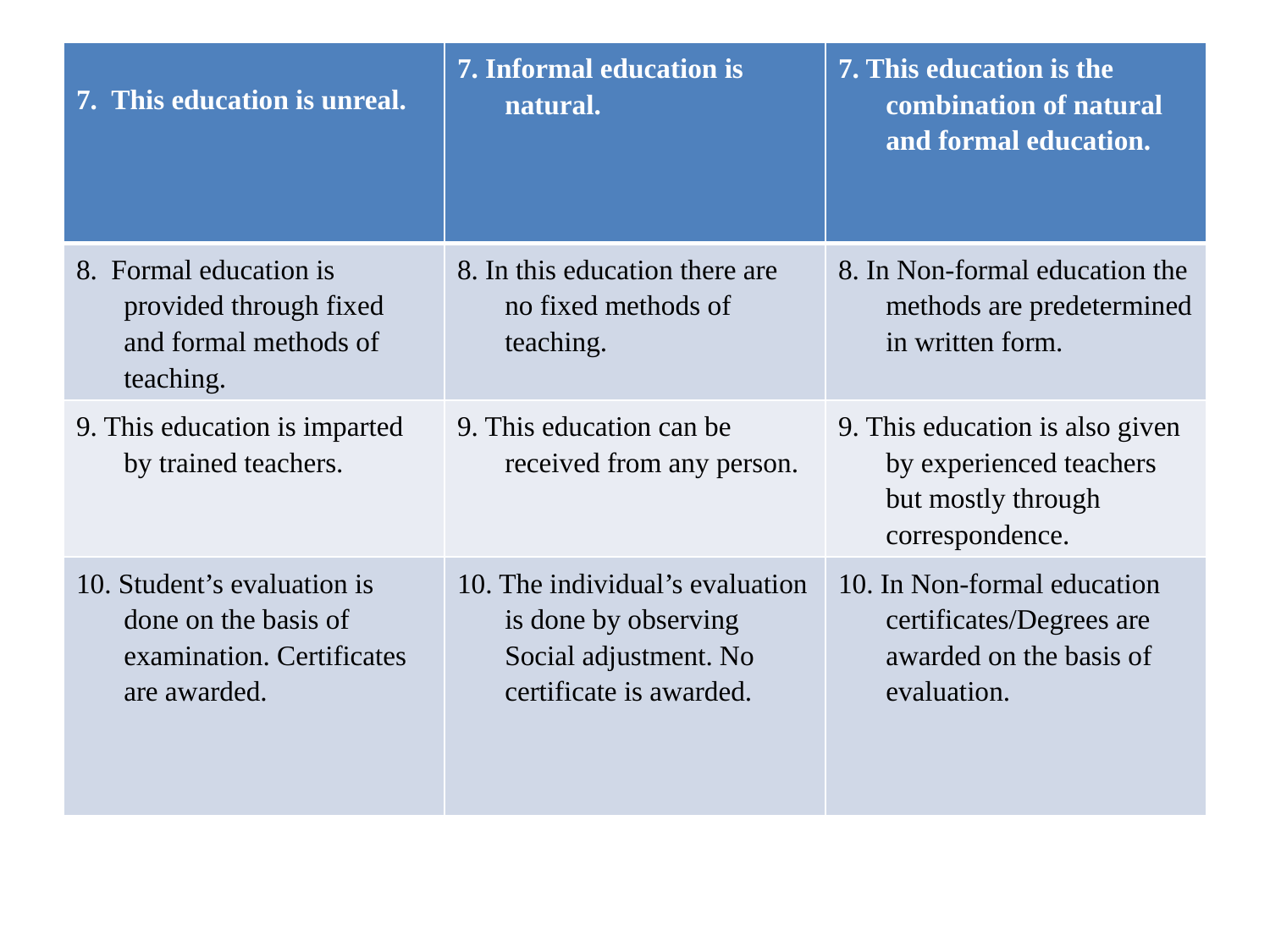

#
| 7.  This education is unreal. | 7. Informal education is natural. | 7. This education is the combination of natural and formal education. |
| --- | --- | --- |
| 8. Formal education is provided through fixed and formal methods of teaching. | 8. In this education there are no fixed methods of teaching. | 8. In Non-formal education the methods are predetermined in written form. |
| 9. This education is imparted by trained teachers. | 9. This education can be received from any person. | 9. This education is also given by experienced teachers but mostly through correspondence. |
| 10. Student’s evaluation is done on the basis of examination. Certificates are awarded. | 10. The individual’s evaluation is done by observing Social adjustment. No certificate is awarded. | 10. In Non-formal education certificates/Degrees are awarded on the basis of evaluation. |